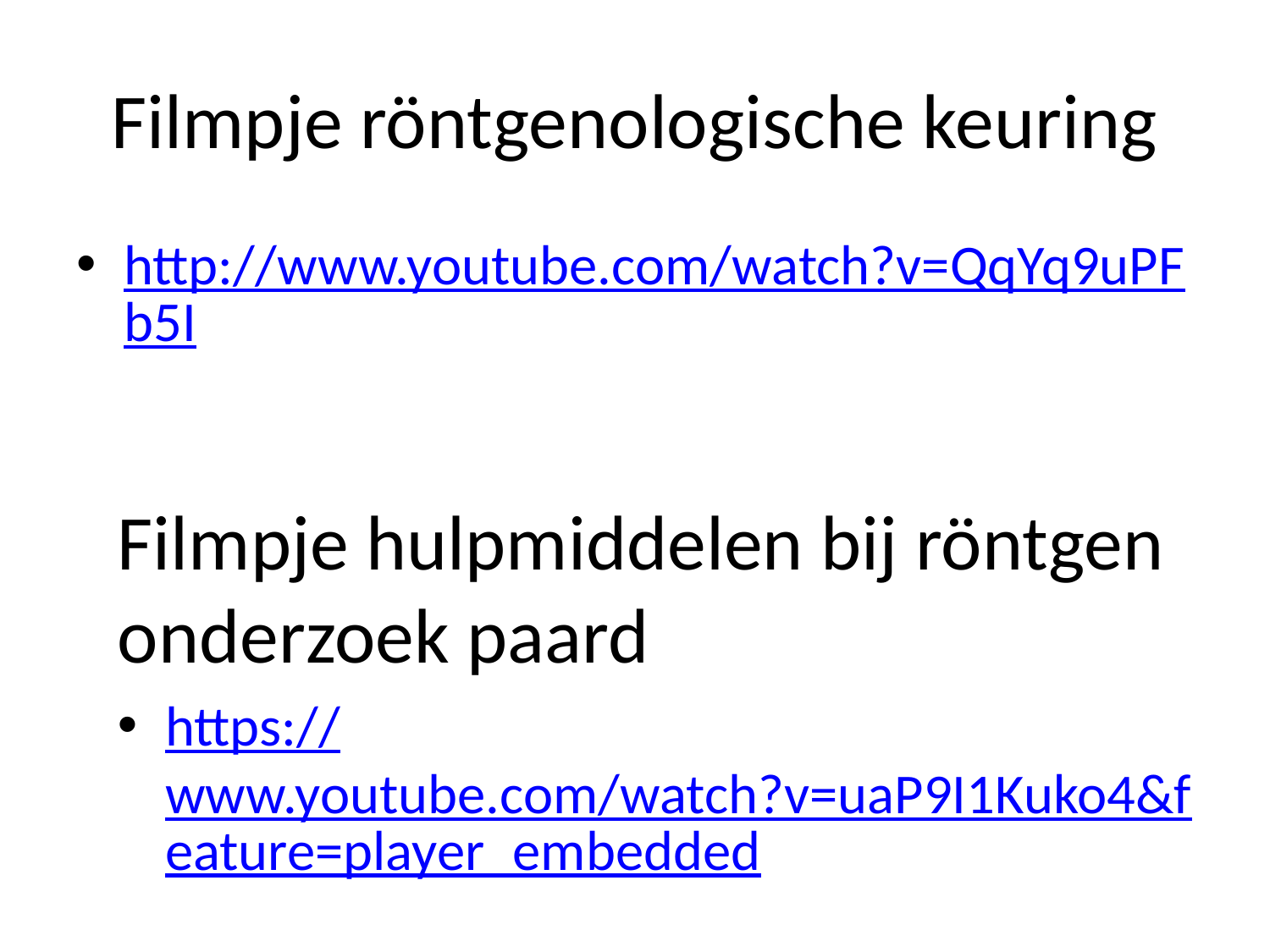

# Filmpje röntgenologische keuring
http://www.youtube.com/watch?v=QqYq9uPFb5I
Filmpje hulpmiddelen bij röntgen onderzoek paard
https://www.youtube.com/watch?v=uaP9I1Kuko4&feature=player_embedded